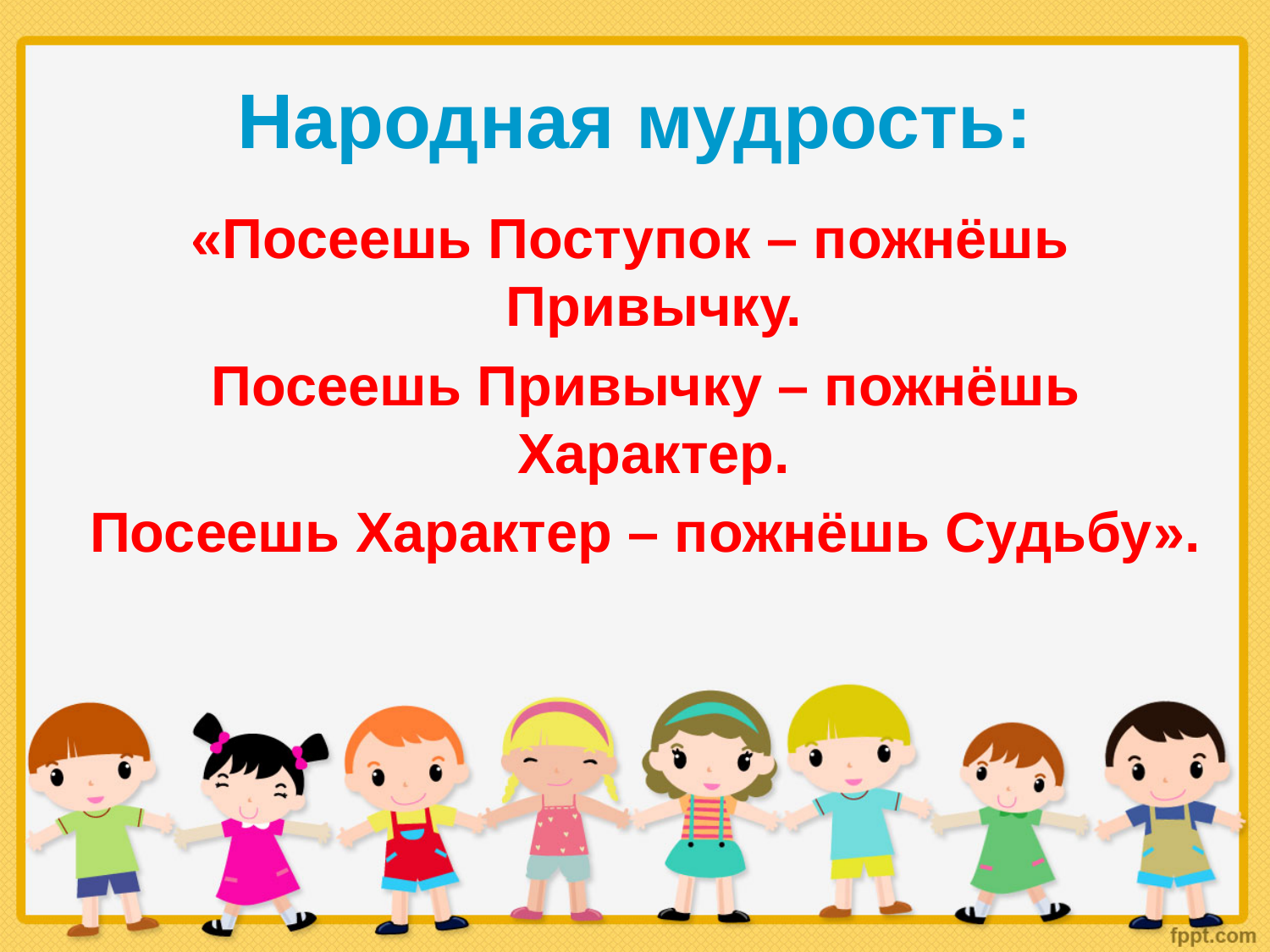

# Народная мудрость:
«Посеешь Поступок – пожнёшь Привычку.
  Посеешь Привычку – пожнёшь Характер.
  Посеешь Характер – пожнёшь Судьбу».